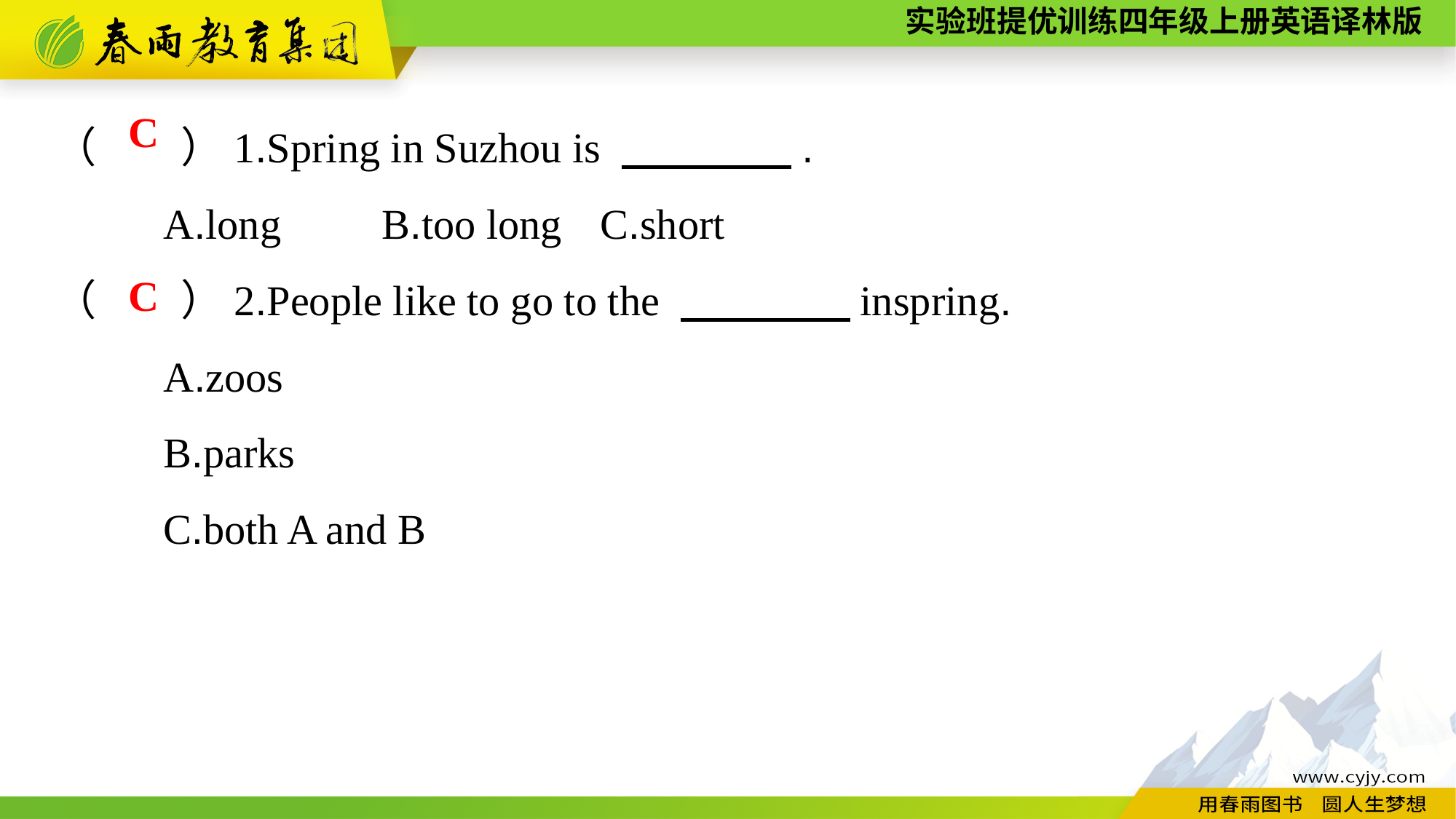

（　　）1.Spring in Suzhou is 　　　　.
	A.long	B.too long	C.short
（　　）2.People like to go to the 　　　　inspring.
	A.zoos
	B.parks
	C.both A and B
C
C